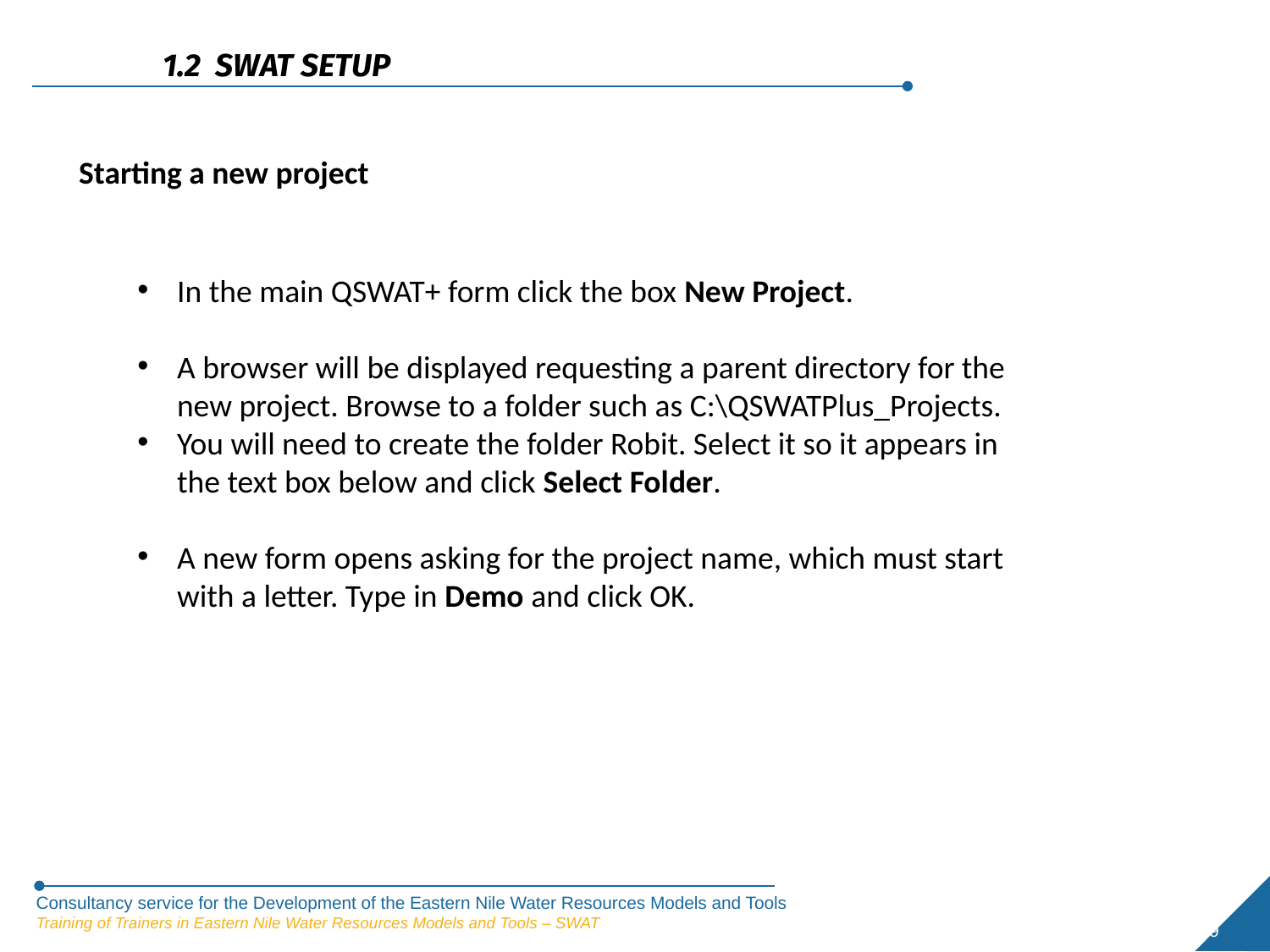

1.2  SWAT SETUP
Starting a new project

In the main QSWAT+ form click the box New Project.

A browser will be displayed requesting a parent directory for the new project. Browse to a folder such as C:\QSWATPlus_Projects.
You will need to create the folder Robit. Select it so it appears in the text box below and click Select Folder.

A new form opens asking for the project name, which must start with a letter. Type in Demo and click OK.